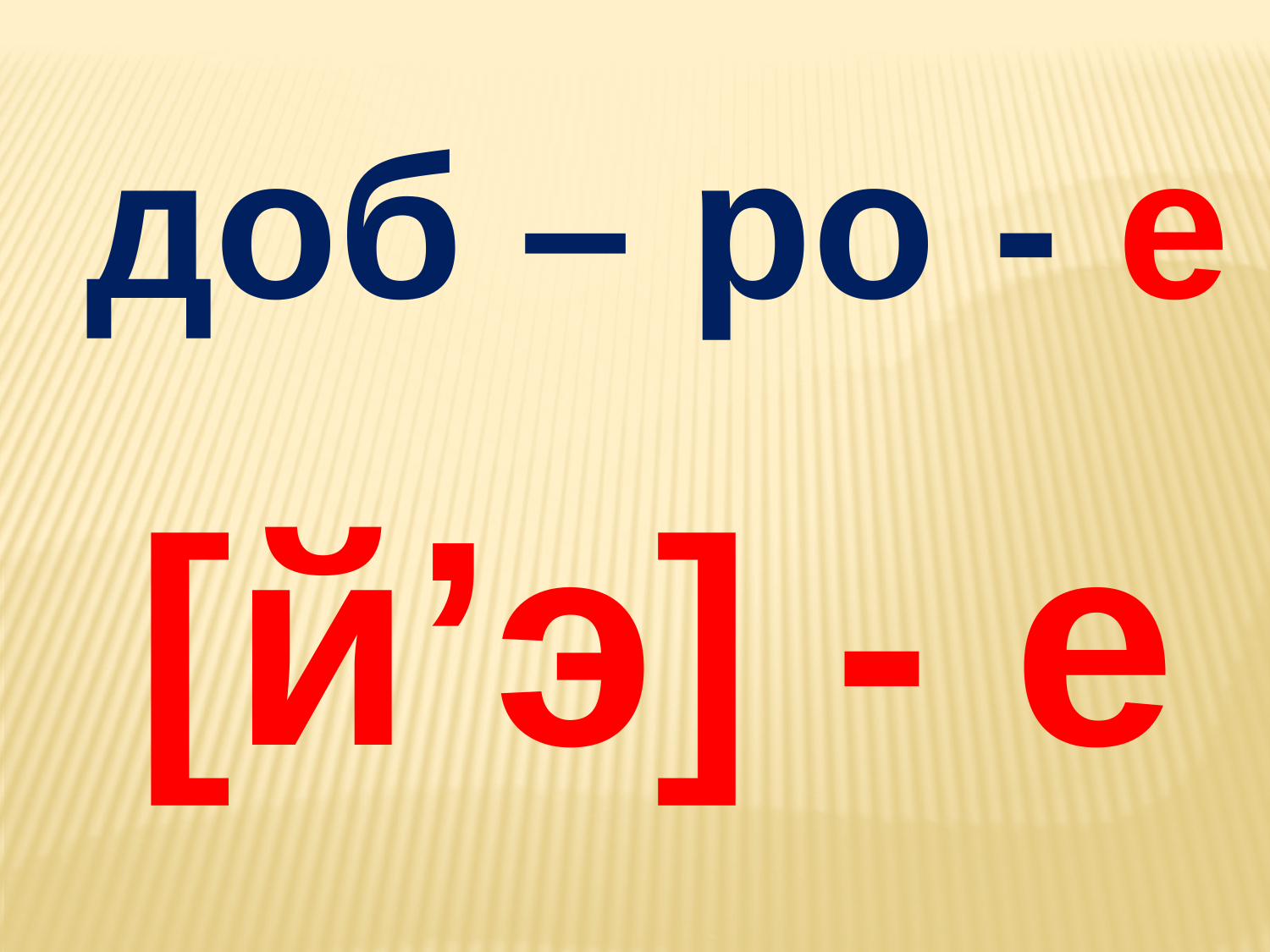

доб – ро - е
[й’э] - е